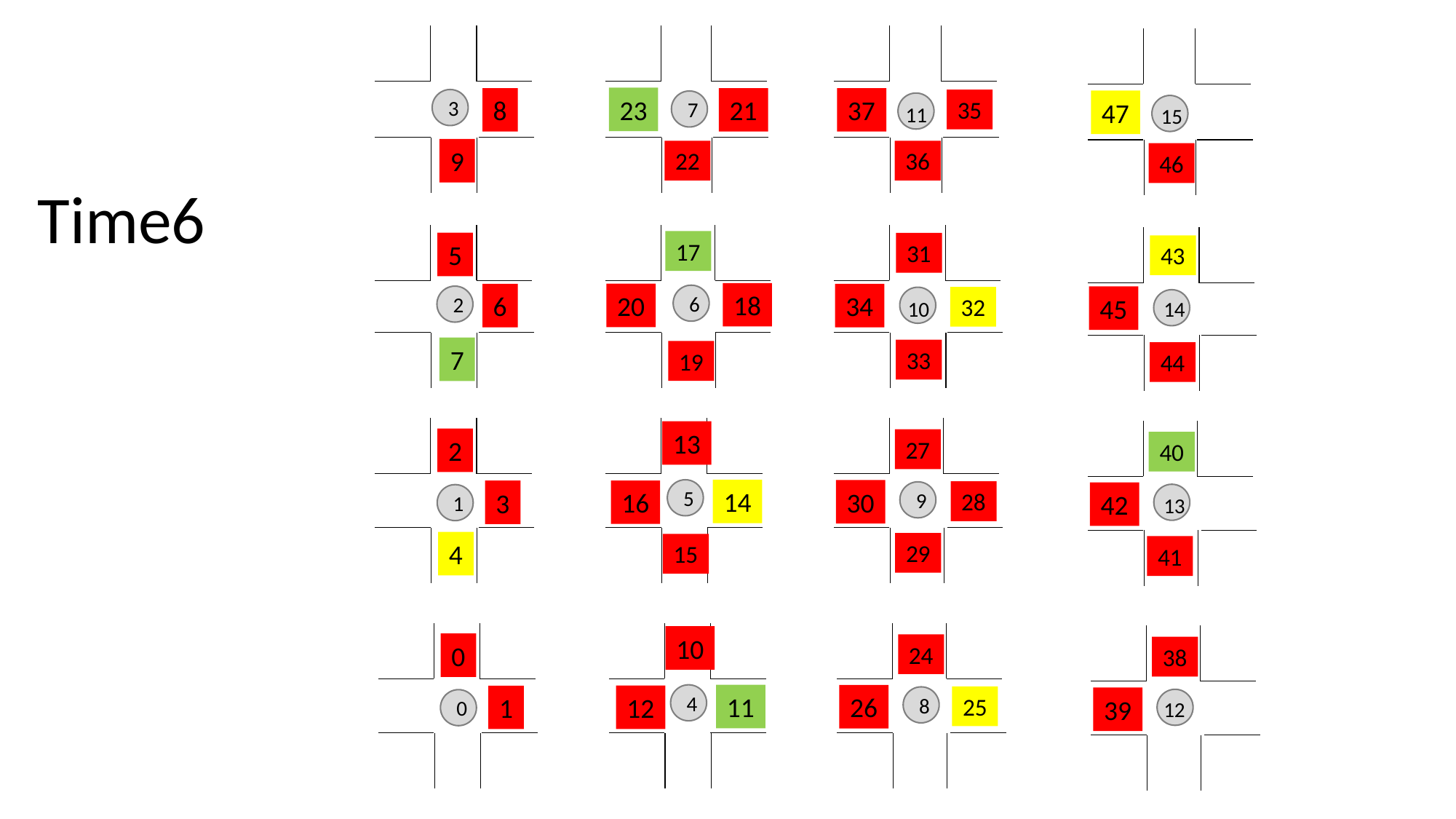

23
8
21
37
3
35
47
7

11
15
9
22
36
46
17
5
31
43
18
20
6
34
6
2
45
32

14
10
7
33
19
44
13
2
27
40
14
5
30
16
3
28
9
42

1
13
4
29
15
41
10
0
24
38
11
4
26
12
1
25
8
39

0
12
Time6